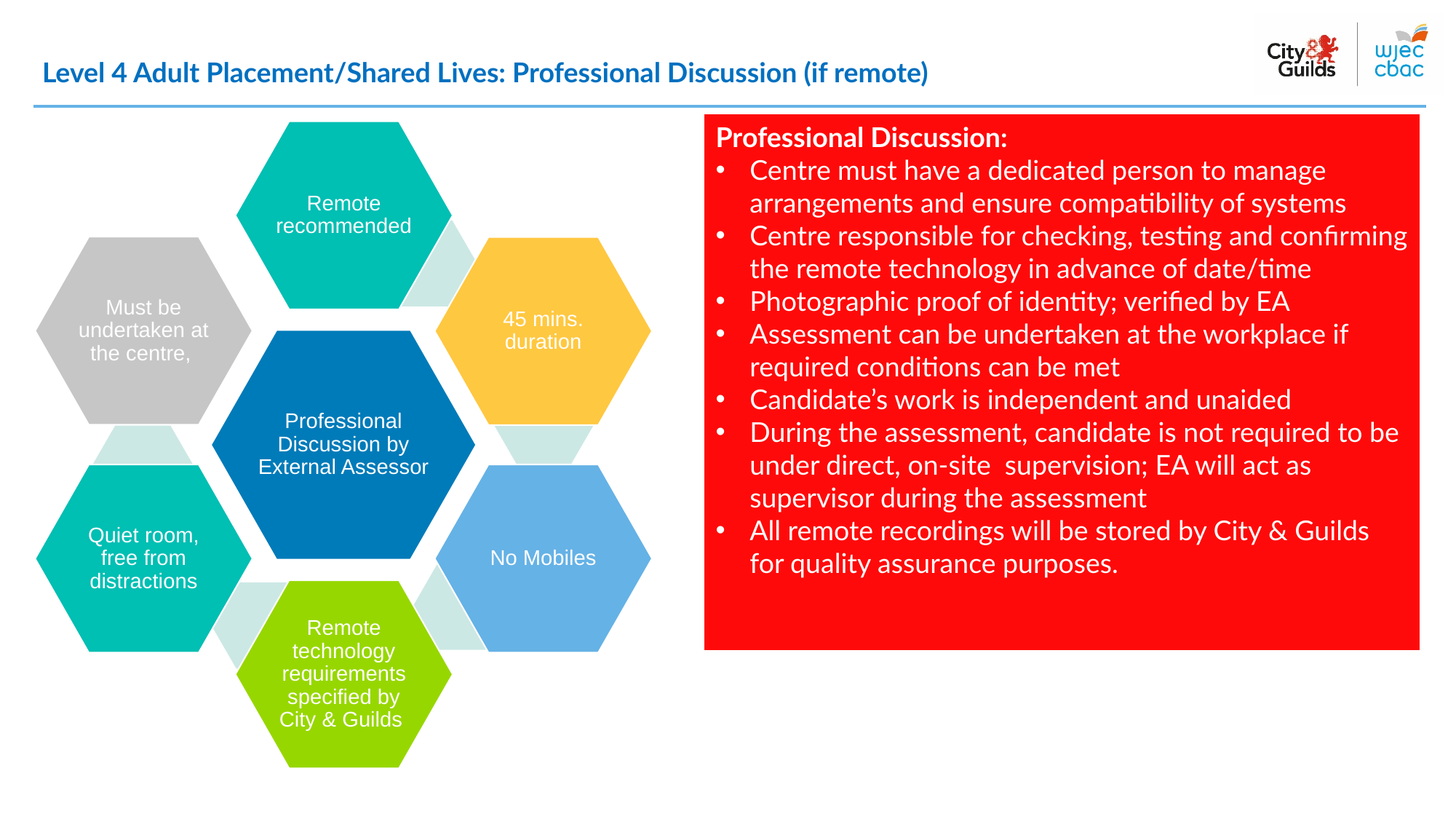

Level 4 Adult Placement/Shared Lives: Professional Discussion (if remote)
Professional Discussion:
Centre must have a dedicated person to manage arrangements and ensure compatibility of systems
Centre responsible for checking, testing and confirming the remote technology in advance of date/time
Photographic proof of identity; verified by EA
Assessment can be undertaken at the workplace if required conditions can be met
Candidate’s work is independent and unaided
During the assessment, candidate is not required to be under direct, on-site  supervision; EA will act as supervisor during the assessment
All remote recordings will be stored by City & Guilds for quality assurance purposes.

Professional Discussion by External Assessor
Remote recommended
45 mins. duration
No Mobiles
Remote technology requirements specified by City & Guilds
Quiet room, free from distractions
Must be undertaken at the centre,